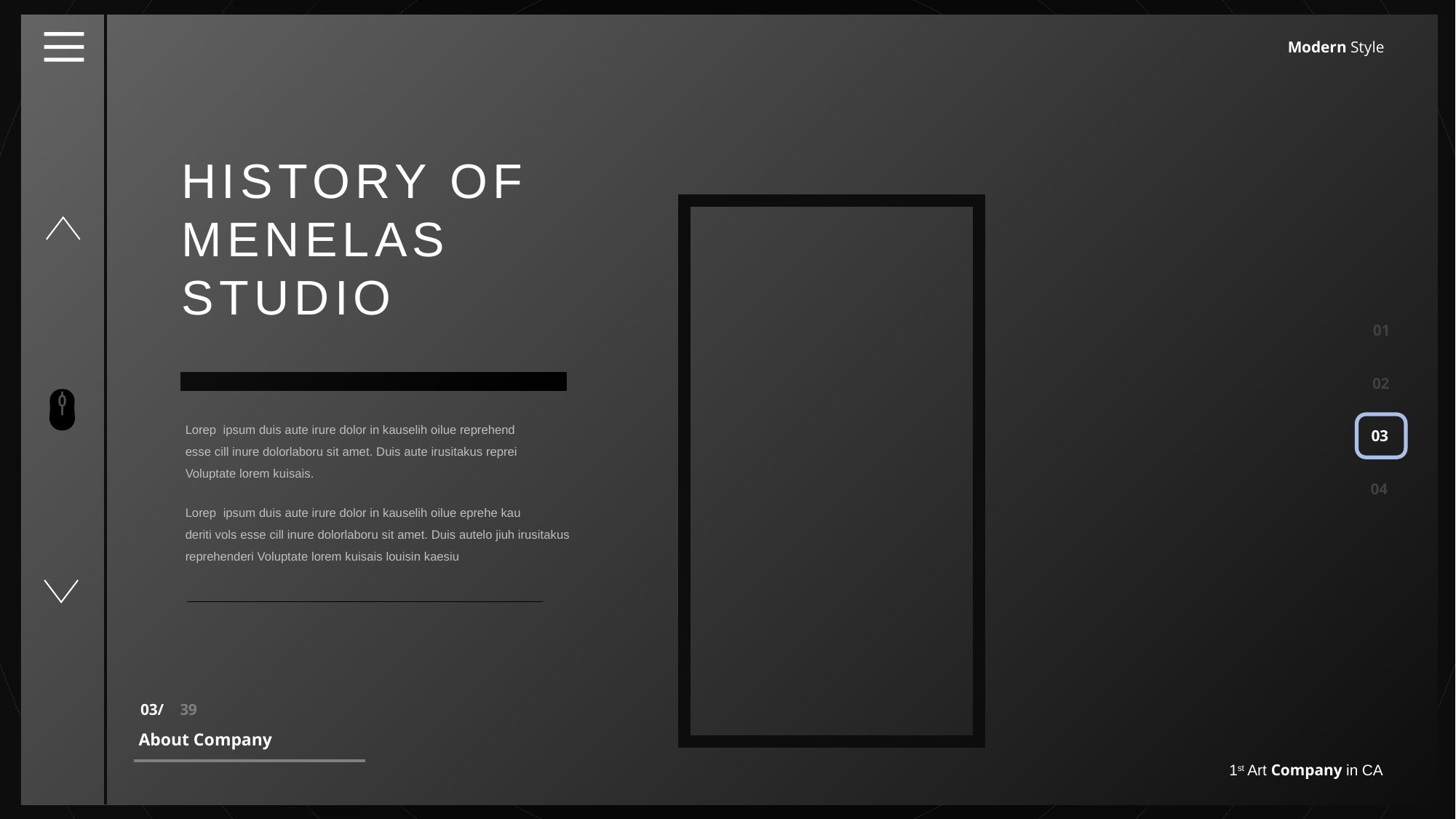

Modern Style

HISTORY OF
MENELAS STUDIO

01
02

Lorep  ipsum duis aute irure dolor in kauselih oilue reprehend
esse cill inure dolorlaboru sit amet. Duis aute irusitakus reprei
Voluptate lorem kuisais.

03
04
Lorep  ipsum duis aute irure dolor in kauselih oilue eprehe kau
deriti vols esse cill inure dolorlaboru sit amet. Duis autelo jiuh irusitakus reprehenderi Voluptate lorem kuisais louisin kaesiu

03/    39
About Company
1st Art Company in CA